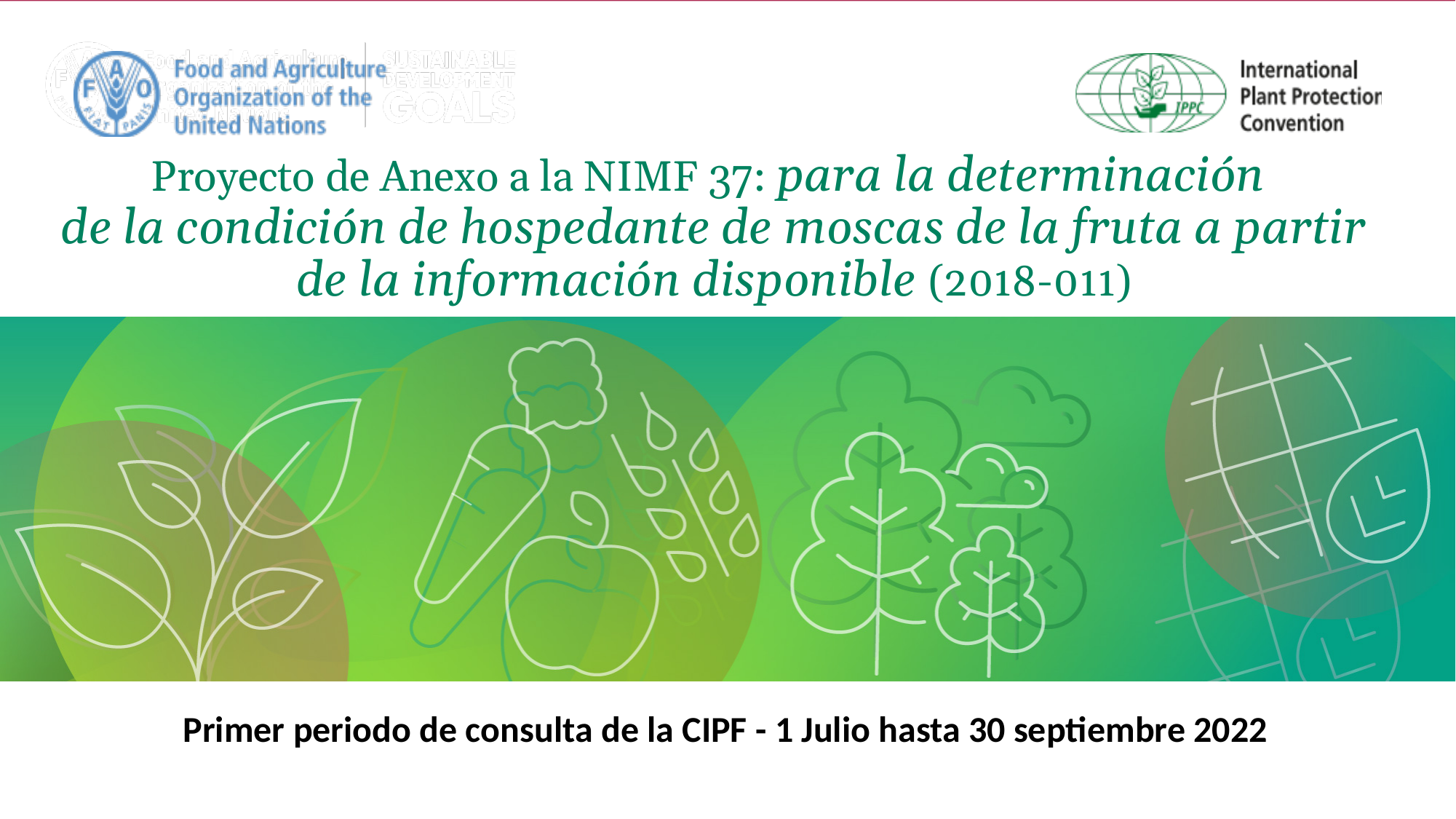

# Proyecto de Anexo a la NIMF 37: para la determinación de la condición de hospedante de moscas de la fruta a partir de la información disponible (2018-011)
Primer periodo de consulta de la CIPF - 1 Julio hasta 30 septiembre 2022​